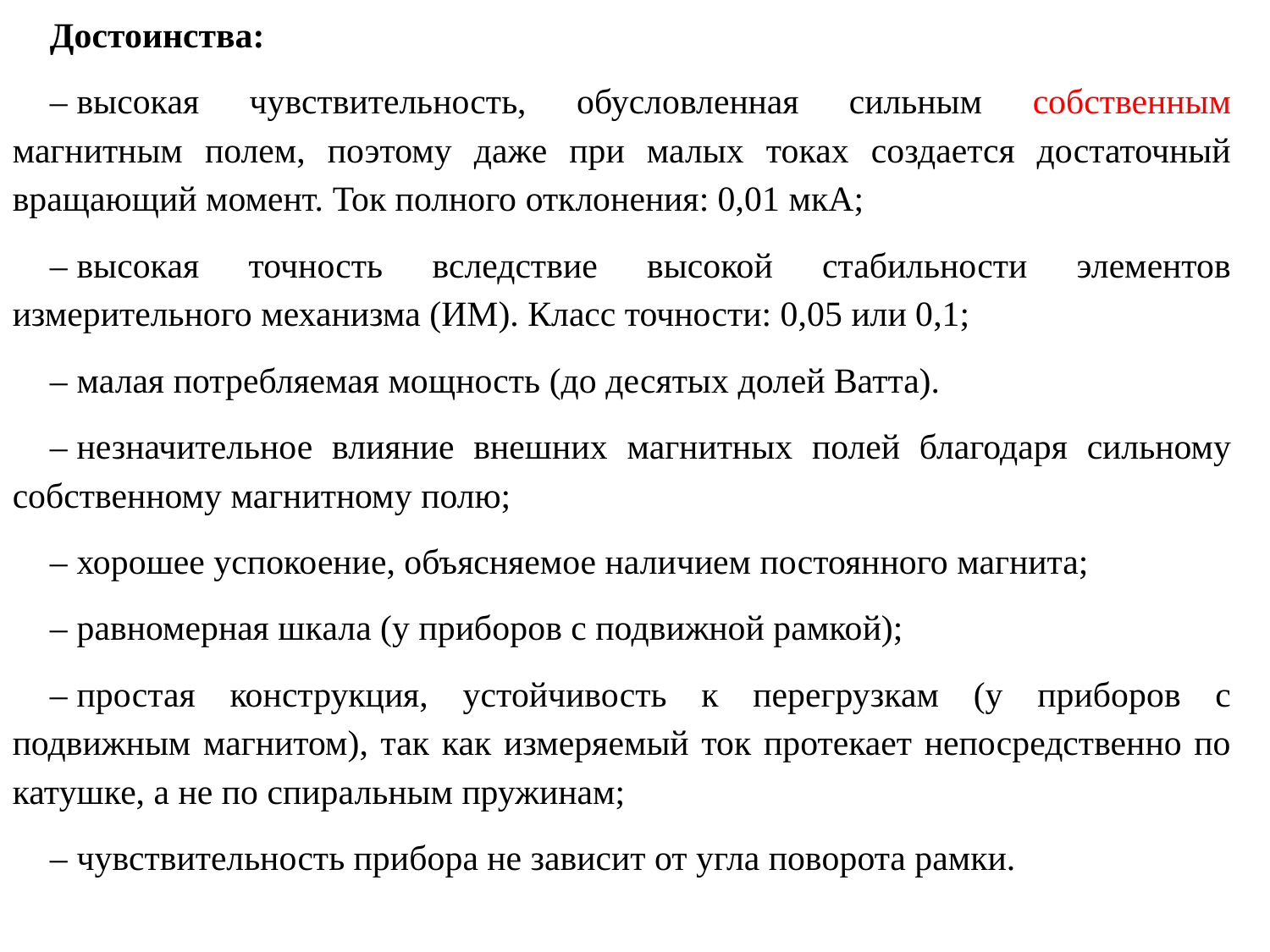

Достоинства:
– высокая чувствительность, обусловленная сильным собственным магнитным полем, поэтому даже при малых токах создается достаточный вращающий момент. Ток полного отклонения: 0,01 мкА;
– высокая точность вследствие высокой стабильности элементов измерительного механизма (ИМ). Класс точности: 0,05 или 0,1;
– малая потребляемая мощность (до десятых долей Ватта).
– незначительное влияние внешних магнитных полей благодаря сильному собственному магнитному полю;
– хорошее успокоение, объясняемое наличием постоянного магнита;
– равномерная шкала (у приборов с подвижной рамкой);
– простая конструкция, устойчивость к перегрузкам (у приборов с подвижным магнитом), так как измеряемый ток протекает непосредственно по катушке, а не по спиральным пружинам;
– чувствительность прибора не зависит от угла поворота рамки.